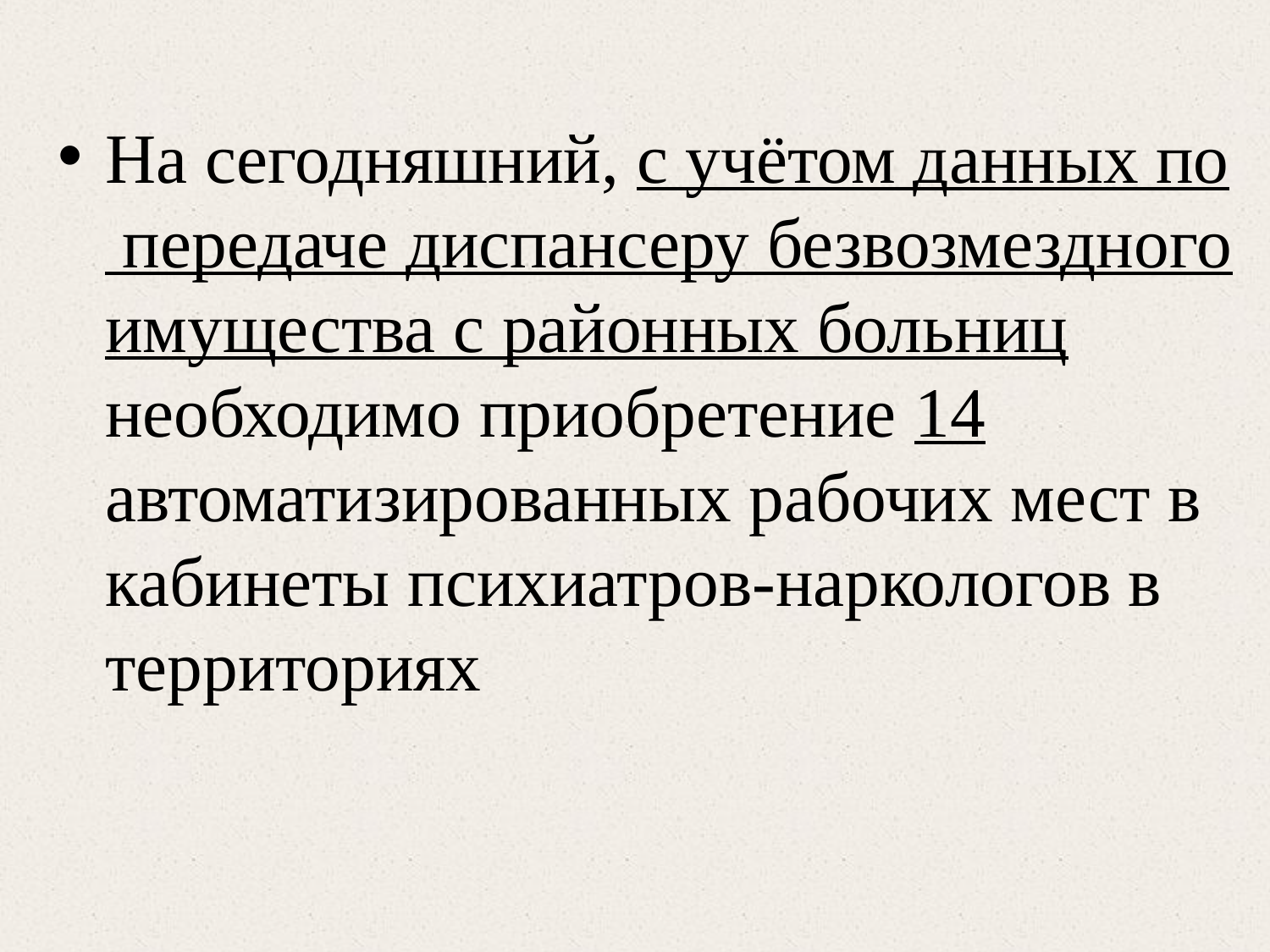

На сегодняшний, с учётом данных по  передаче диспансеру безвозмездного имущества с районных больниц необходимо приобретение 14 автоматизированных рабочих мест в кабинеты психиатров-наркологов в территориях